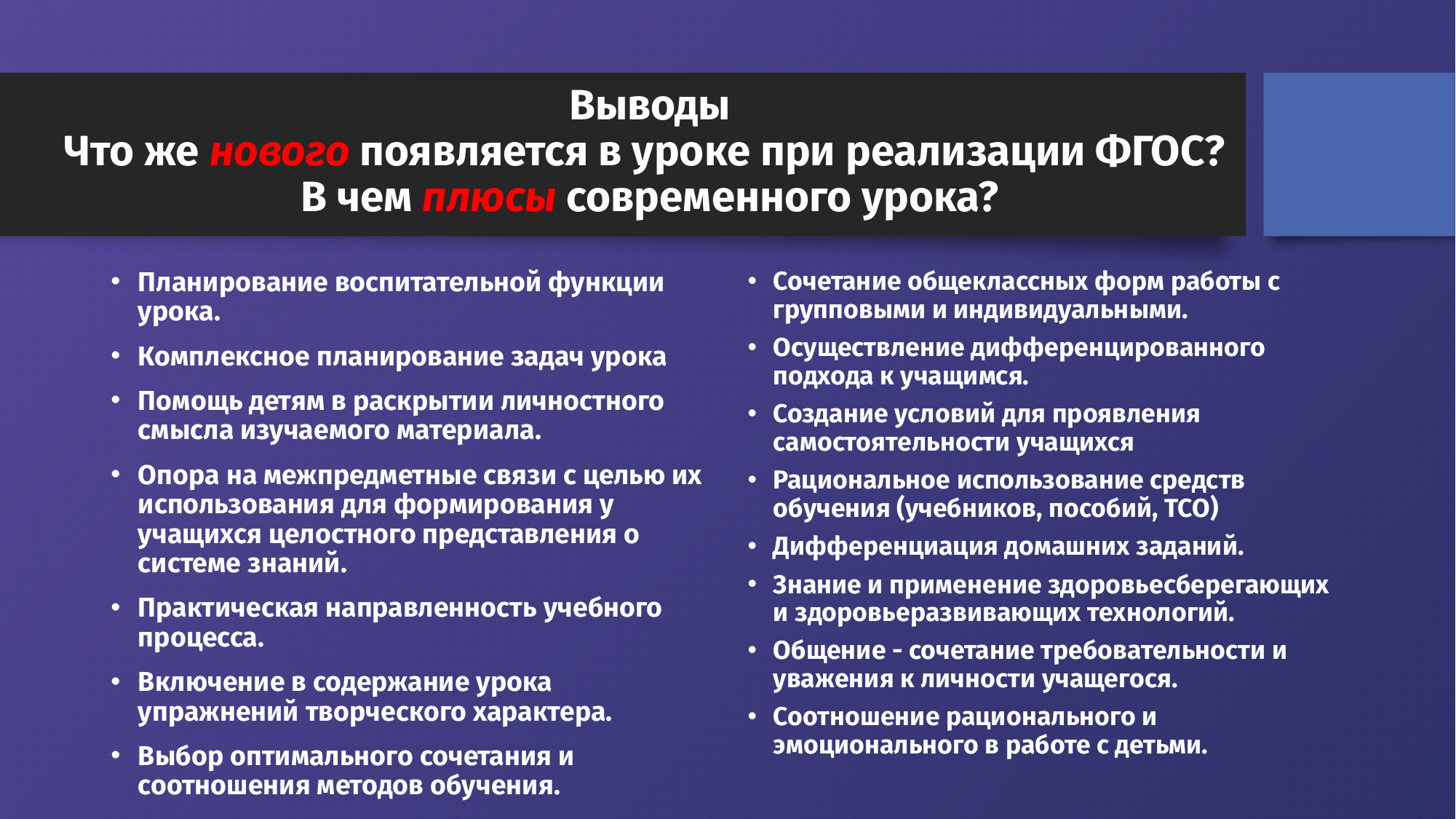

# Выводы Что же нового появляется в уроке при реализации ФГОС? В чем плюсы современного урока?
Планирование воспитательной функции урока.
Комплексное планирование задач урока
Помощь детям в раскрытии личностного смысла изучаемого материала.
Опора на межпредметные связи с целью их использования для формирования у учащихся целостного представления о системе знаний.
Практическая направленность учебного процесса.
Включение в содержание урока упражнений творческого характера.
Выбор оптимального сочетания и соотношения методов обучения.
Сочетание общеклассных форм работы с групповыми и индивидуальными.
Осуществление дифференцированного подхода к учащимся.
Создание условий для проявления самостоятельности учащихся
Рациональное использование средств обучения (учебников, пособий, ТСО)
Дифференциация домашних заданий.
Знание и применение здоровьесберегающих и здоровьеразвивающих технологий.
Общение - сочетание требовательности и уважения к личности учащегося.
Соотношение рационального и эмоционального в работе с детьми.